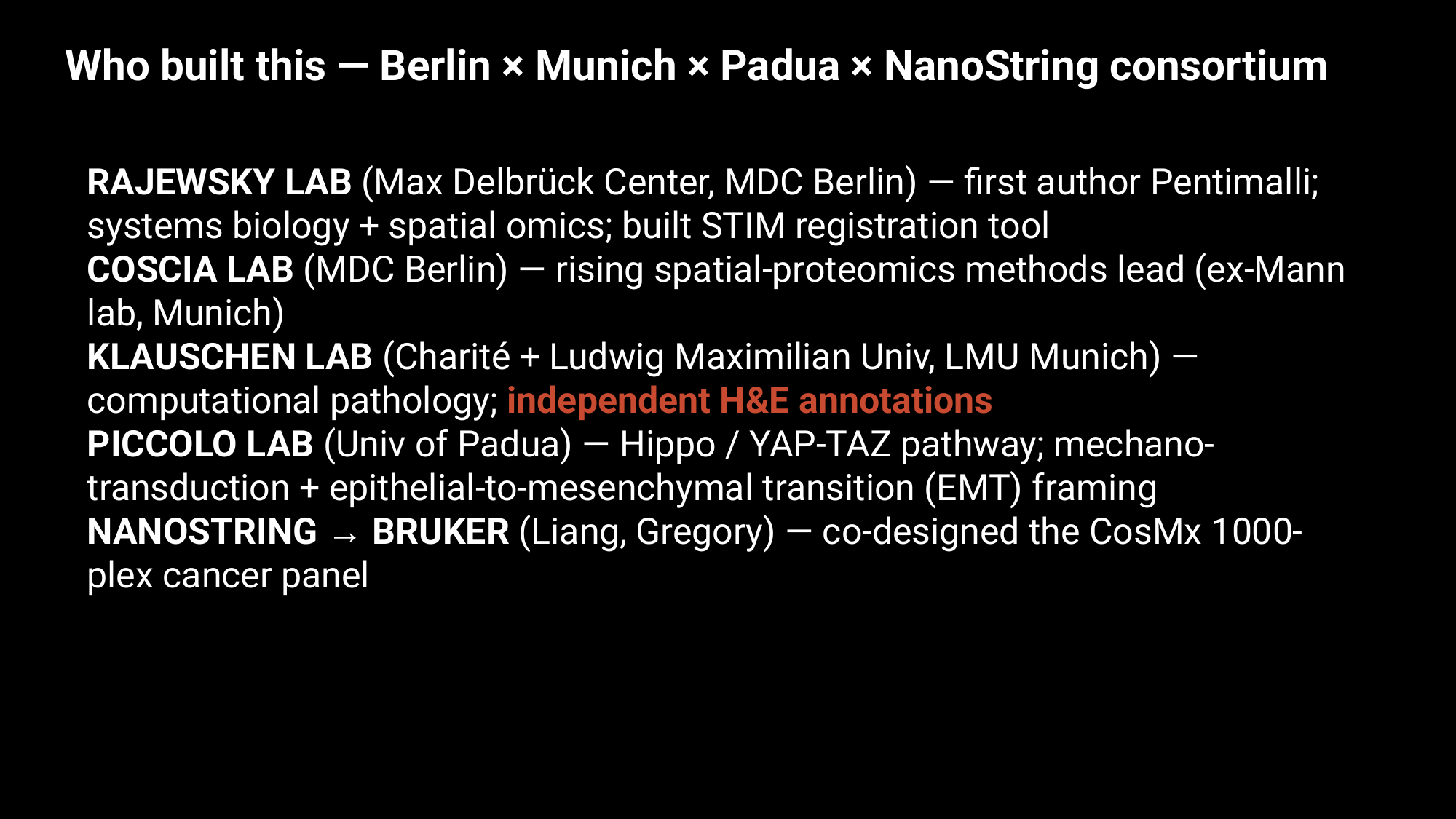

Who built this — Berlin × Munich × Padua × NanoString consortium
RAJEWSKY LAB (Max Delbrück Center, MDC Berlin) — first author Pentimalli; systems biology + spatial omics; built STIM registration tool
COSCIA LAB (MDC Berlin) — rising spatial-proteomics methods lead (ex-Mann lab, Munich)
KLAUSCHEN LAB (Charité + Ludwig Maximilian Univ, LMU Munich) — computational pathology; independent H&E annotations
PICCOLO LAB (Univ of Padua) — Hippo / YAP-TAZ pathway; mechano-transduction + epithelial-to-mesenchymal transition (EMT) framing
NANOSTRING → BRUKER (Liang, Gregory) — co-designed the CosMx 1000-plex cancer panel